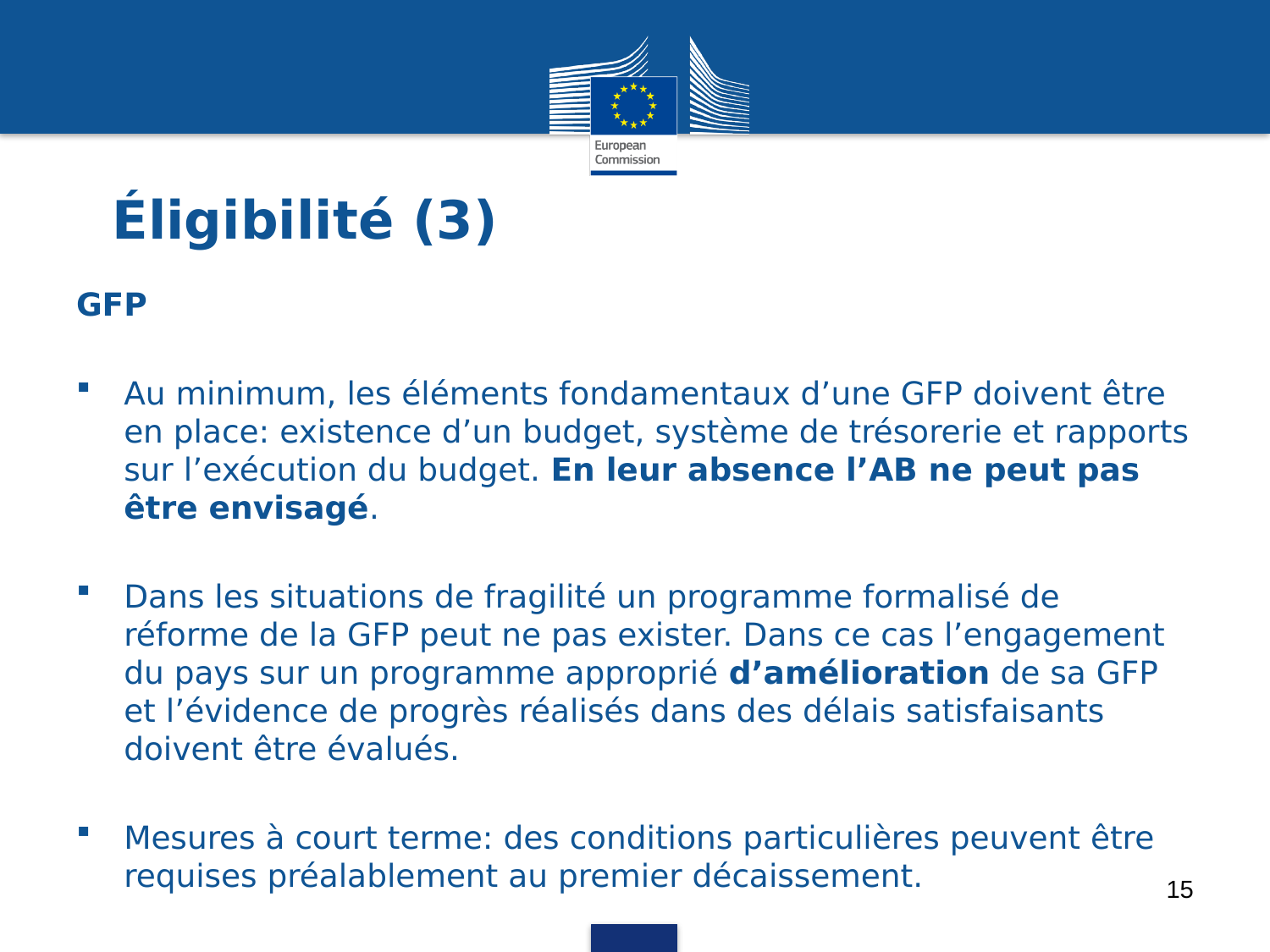

# Éligibilité (3)
GFP

Au minimum, les éléments fondamentaux d’une GFP doivent être en place: existence d’un budget, système de trésorerie et rapports sur l’exécution du budget. En leur absence l’AB ne peut pas être envisagé.

Dans les situations de fragilité un programme formalisé de réforme de la GFP peut ne pas exister. Dans ce cas l’engagement du pays sur un programme approprié d’amélioration de sa GFP et l’évidence de progrès réalisés dans des délais satisfaisants doivent être évalués.

Mesures à court terme: des conditions particulières peuvent être requises préalablement au premier décaissement.
15